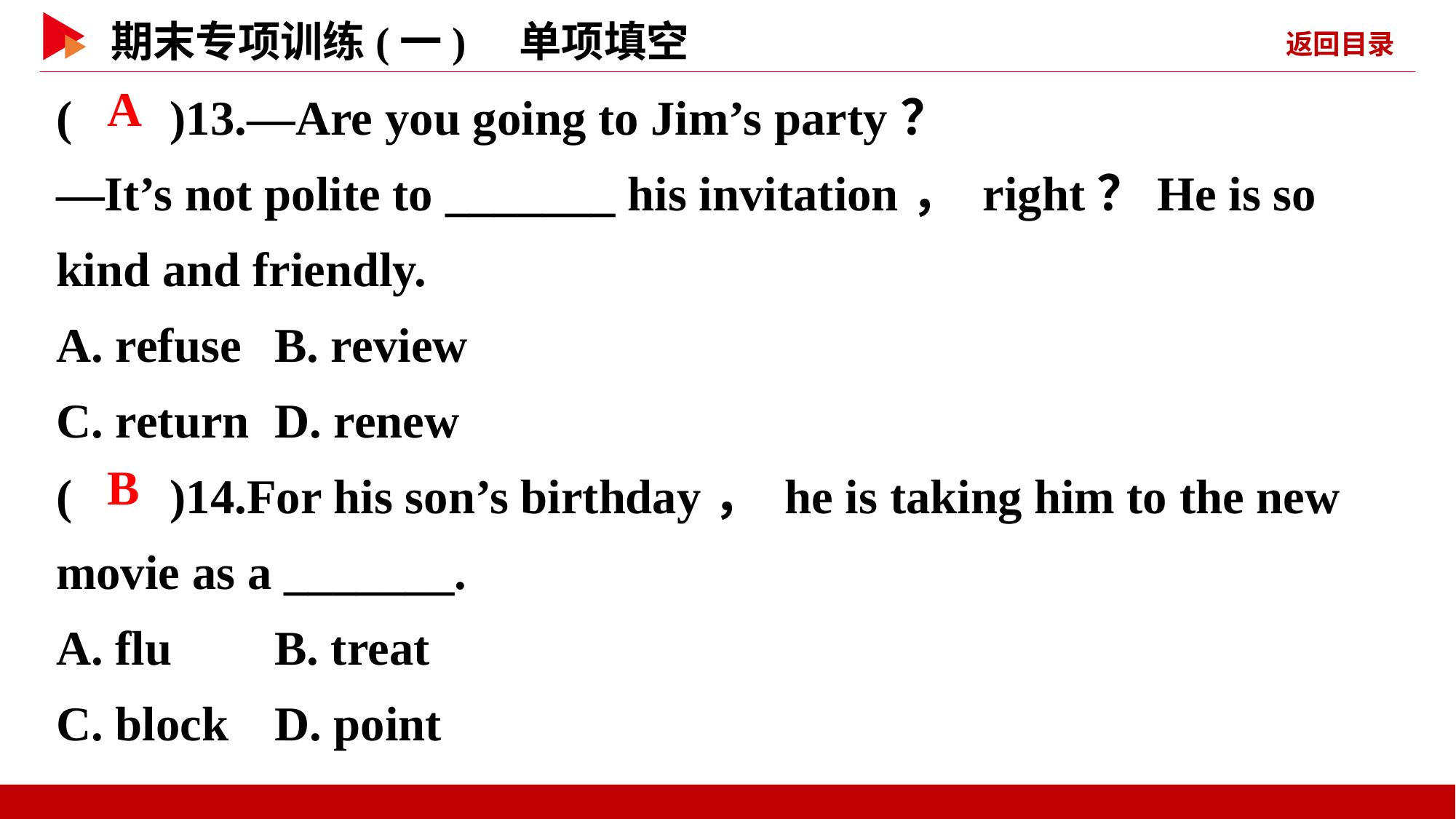

(        )13.—Are you going to Jim’s party？
—It’s not polite to _______ his invitation， right？He is so kind and friendly.
A. refuse	B. review
C. return	D. renew
(        )14.For his son’s birthday， he is taking him to the new movie as a _______.
A. flu	B. treat
C. block	D. point
   A
   B